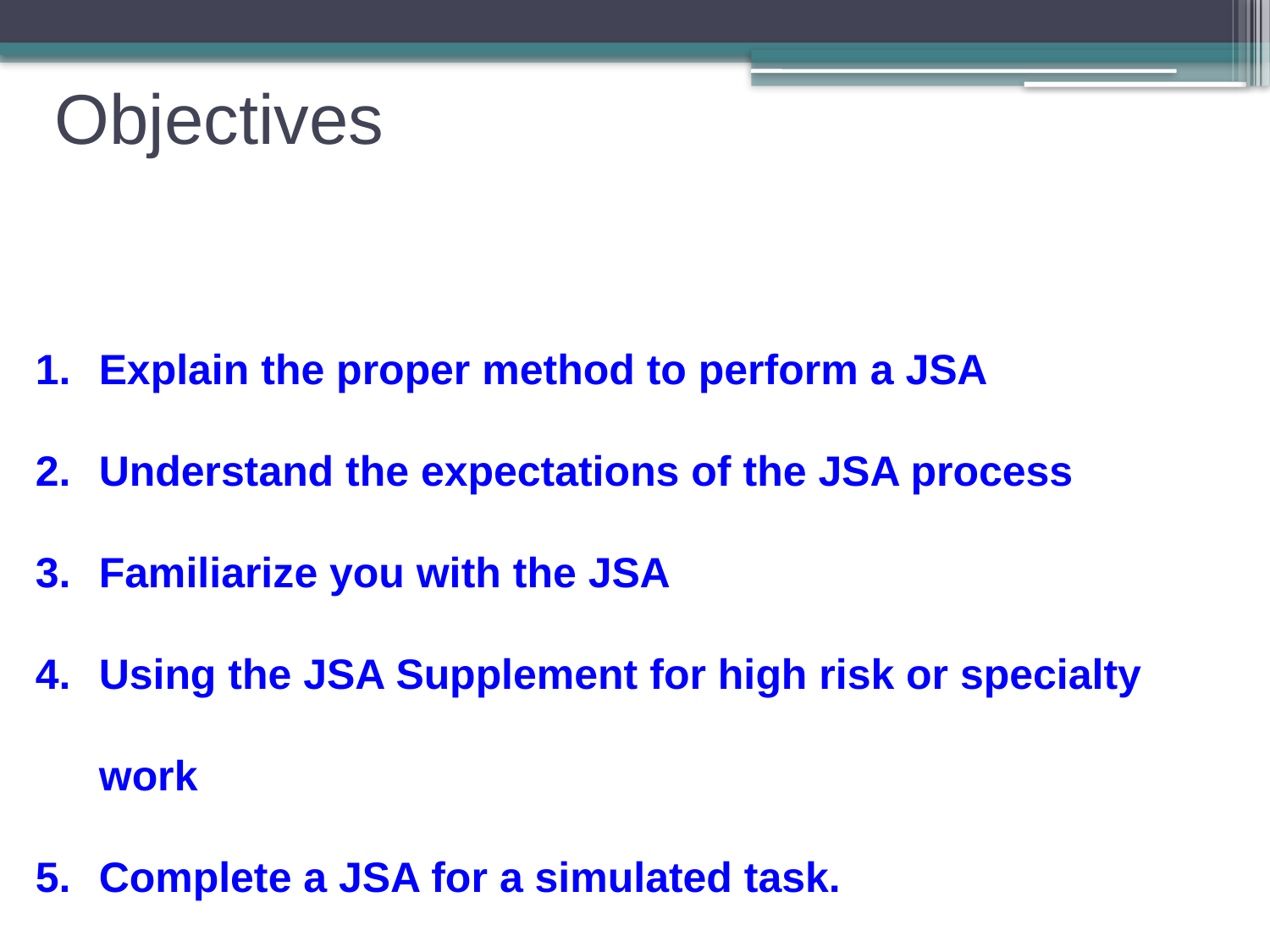

# Objectives
Explain the proper method to perform a JSA
Understand the expectations of the JSA process
Familiarize you with the JSA
Using the JSA Supplement for high risk or specialty work
Complete a JSA for a simulated task.